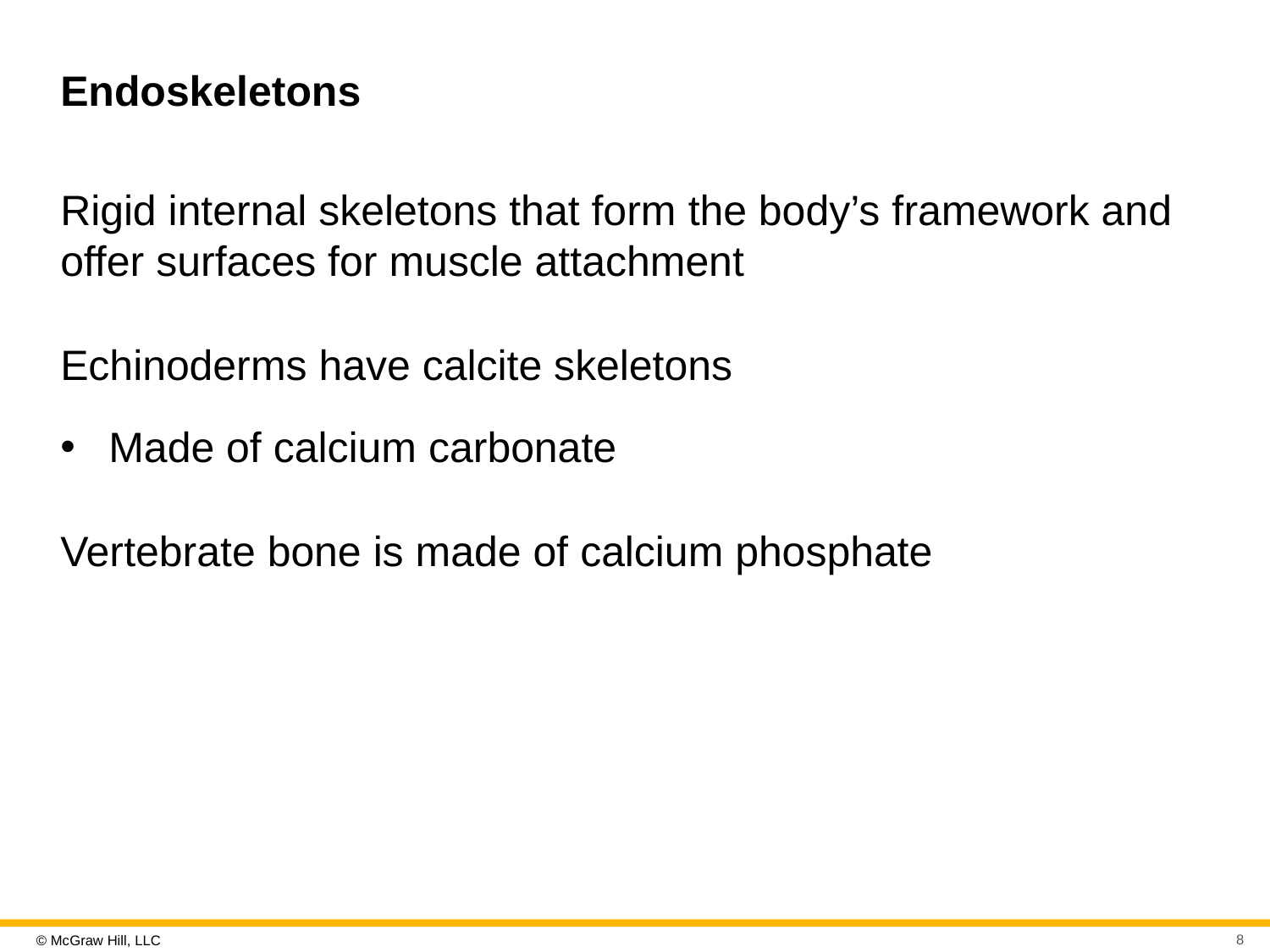

# Endoskeletons
Rigid internal skeletons that form the body’s framework and offer surfaces for muscle attachment
Echinoderms have calcite skeletons
Made of calcium carbonate
Vertebrate bone is made of calcium phosphate
8